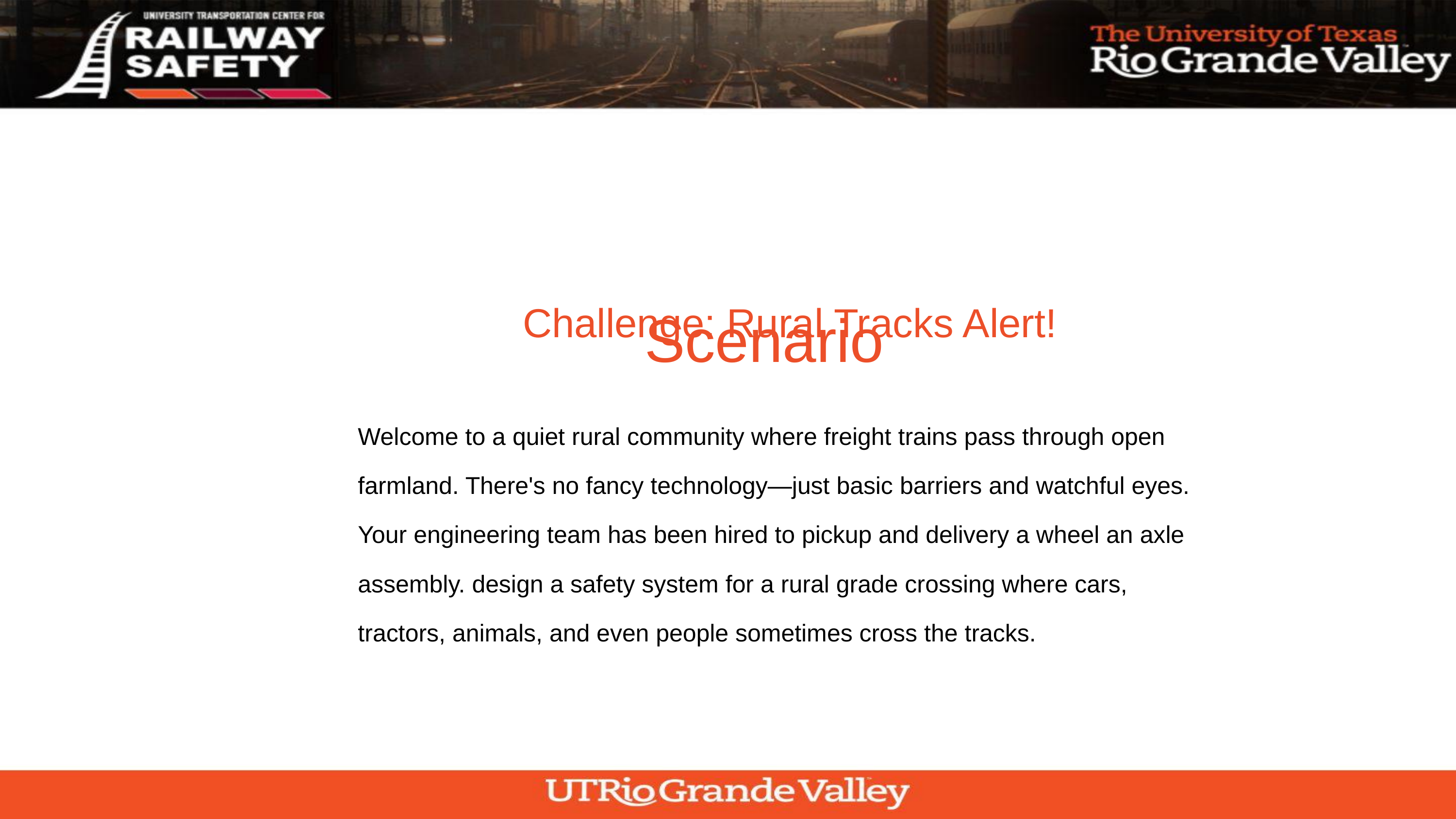

Scenario
Challenge: Rural Tracks Alert!

Welcome to a quiet rural community where freight trains pass through open farmland. There's no fancy technology—just basic barriers and watchful eyes.
Your engineering team has been hired to pickup and delivery a wheel an axle assembly. design a safety system for a rural grade crossing where cars, tractors, animals, and even people sometimes cross the tracks.